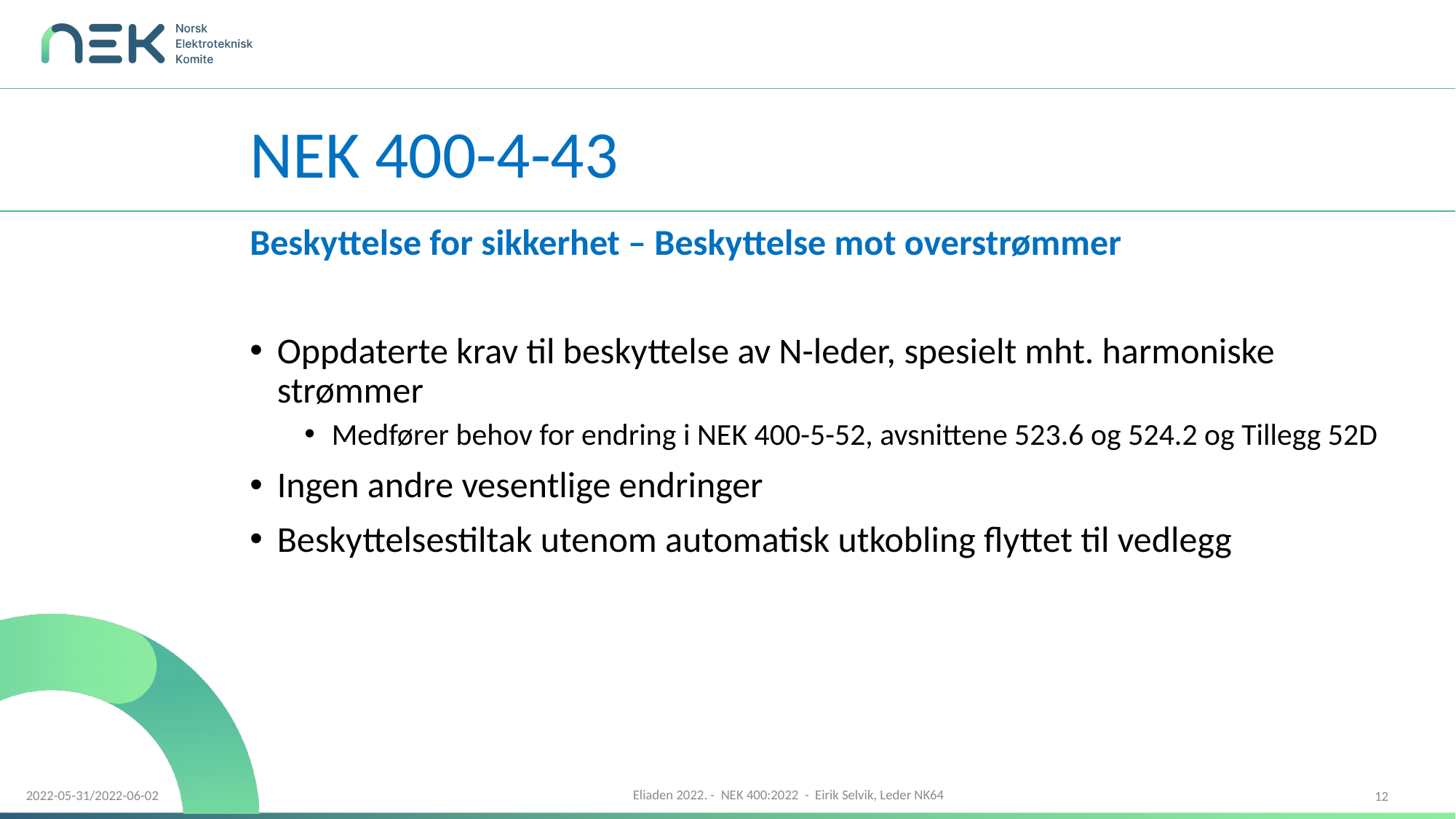

# NEK 400-4-43
Beskyttelse for sikkerhet – Beskyttelse mot overstrømmer

Oppdaterte krav til beskyttelse av N-leder, spesielt mht. harmoniske strømmer
Medfører behov for endring i NEK 400-5-52, avsnittene 523.6 og 524.2 og Tillegg 52D
Ingen andre vesentlige endringer
Beskyttelsestiltak utenom automatisk utkobling flyttet til vedlegg

12
2022-05-31/2022-06-02
Eliaden 2022. -  NEK 400:2022  -  Eirik Selvik, Leder NK64